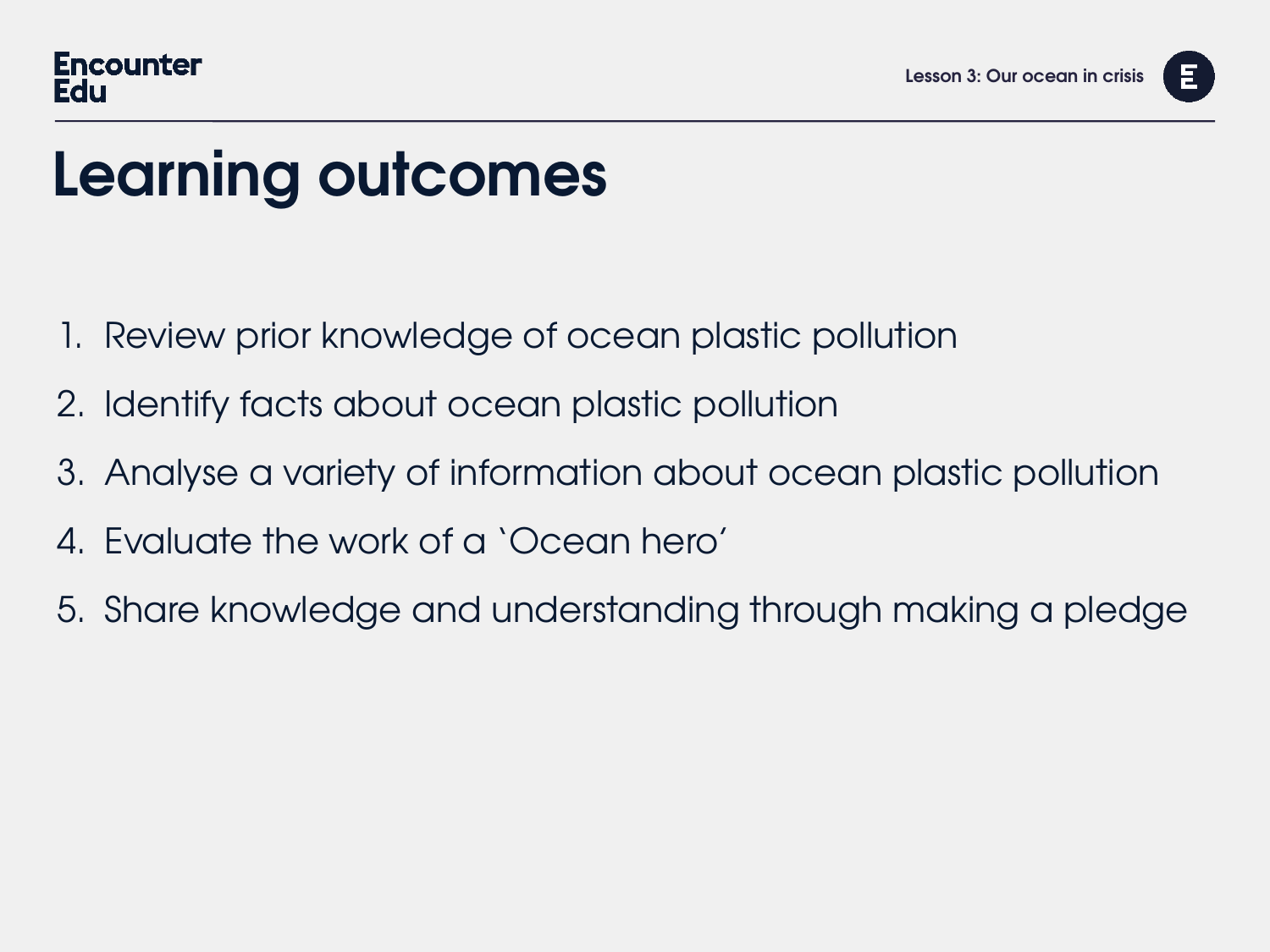

# Lesson 3: Our ocean in crisis
Review prior knowledge of ocean plastic pollution
Identify facts about ocean plastic pollution
Analyse a variety of information about ocean plastic pollution
Evaluate the work of a ‘Ocean hero’
Share knowledge and understanding through making a pledge